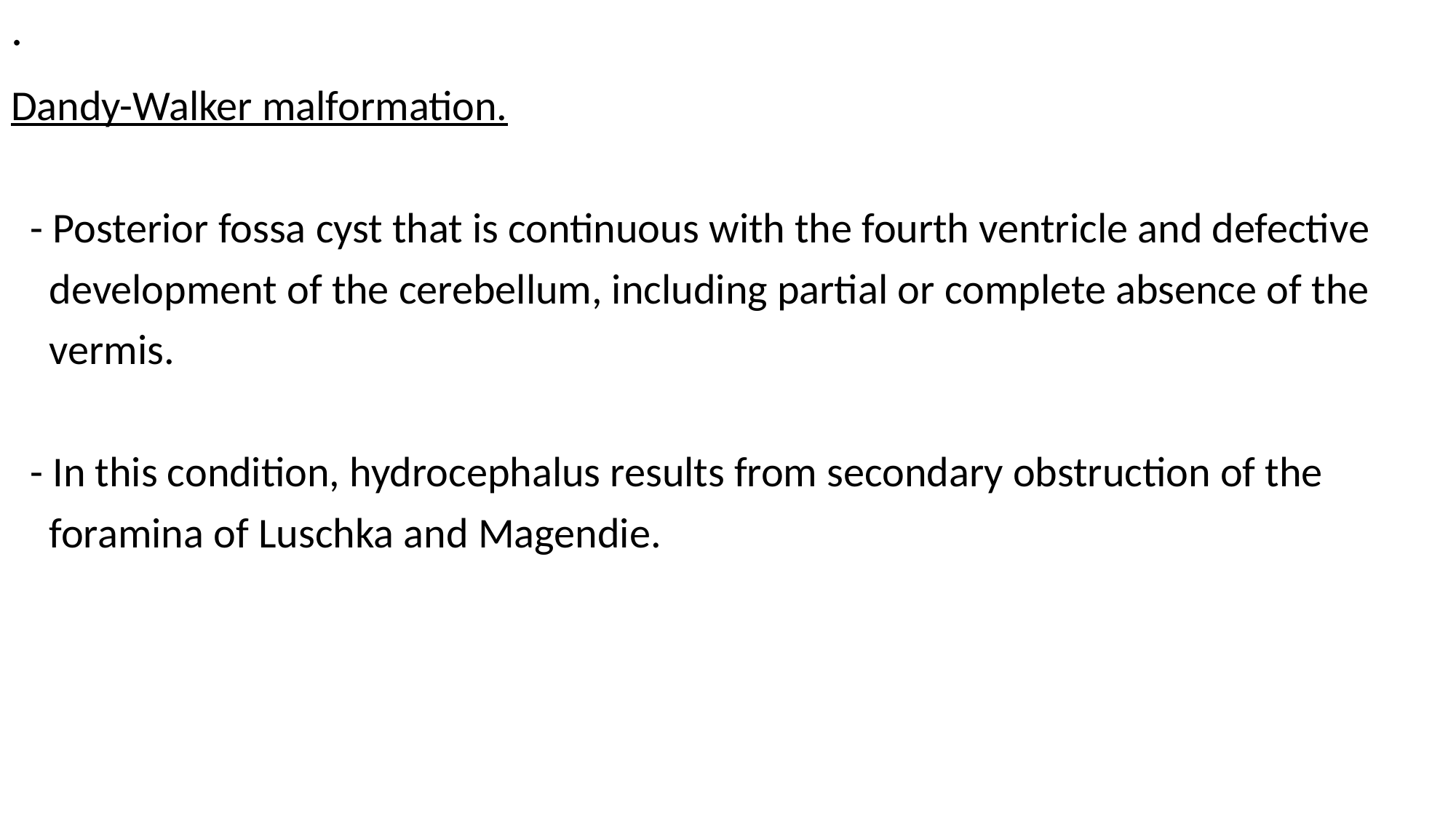

# .
Dandy-Walker malformation.

  - Posterior fossa cyst that is continuous with the fourth ventricle and defective
    development of the cerebellum, including partial or complete absence of the
    vermis.

  - In this condition, hydrocephalus results from secondary obstruction of the
    foramina of Luschka and Magendie.